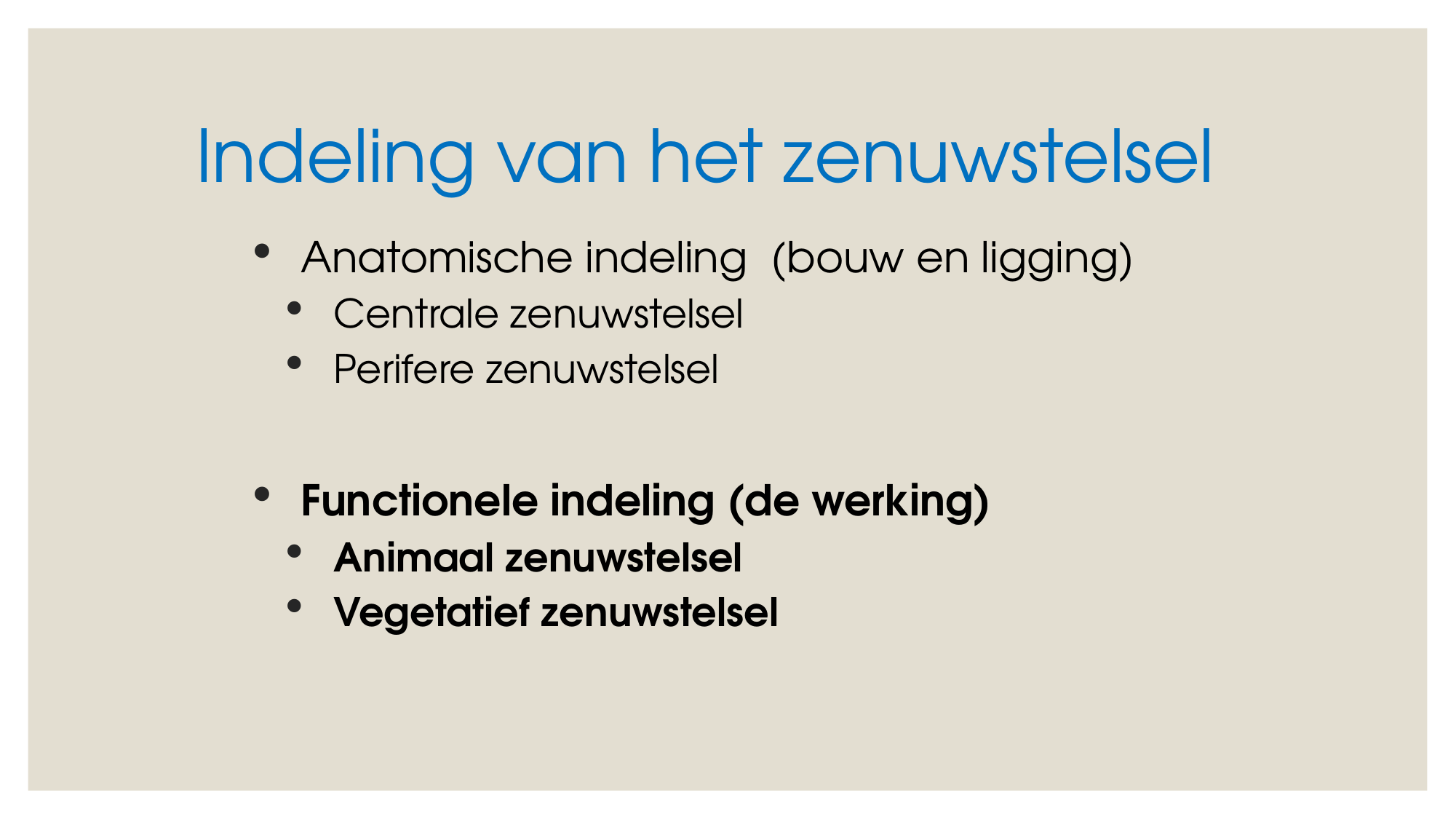

# Indeling van het zenuwstelsel
Anatomische indeling  (bouw en ligging)
Centrale zenuwstelsel
Perifere zenuwstelsel

Functionele indeling (de werking)
Animaal zenuwstelsel
Vegetatief zenuwstelsel